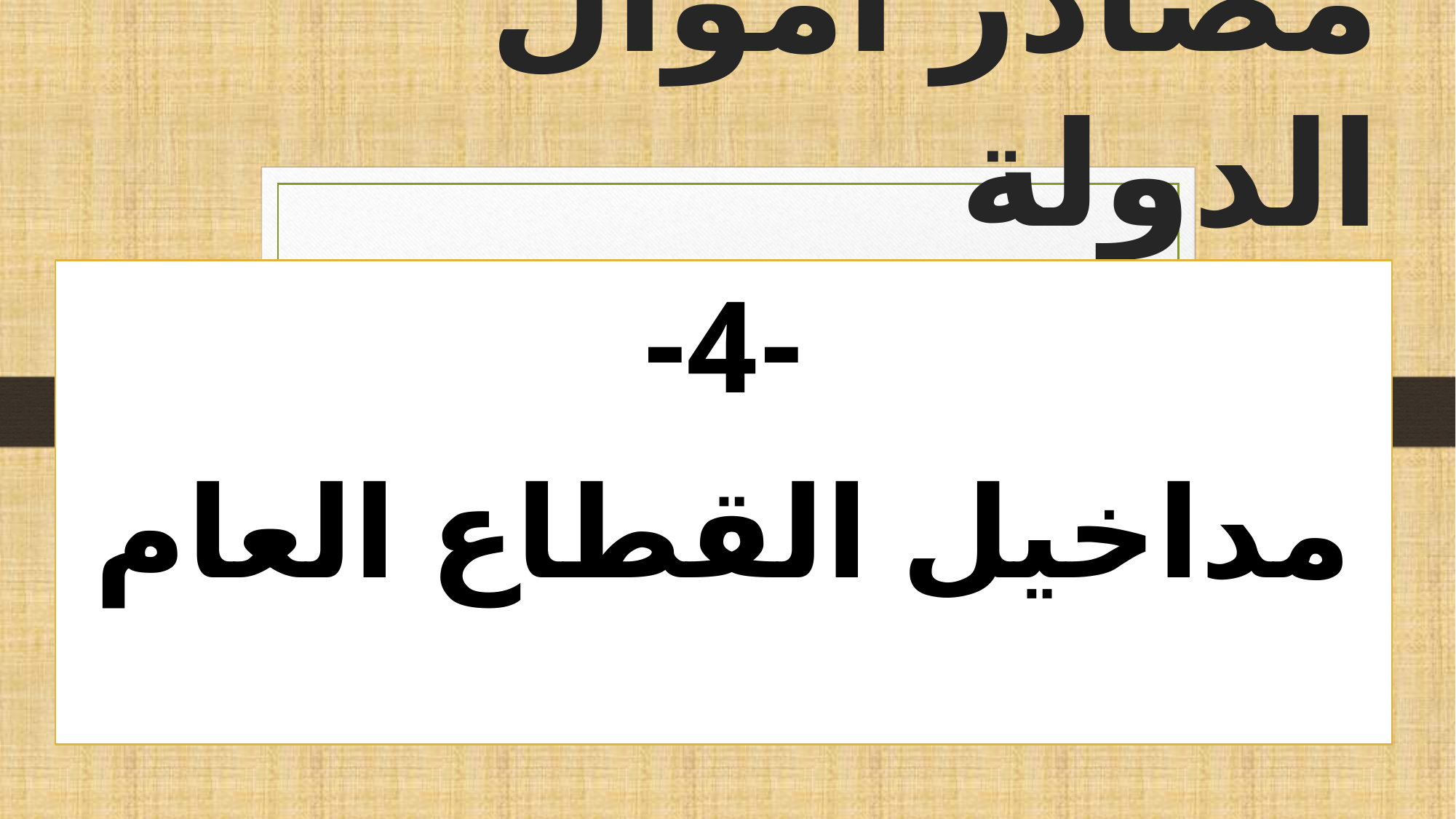

# مصادر أموال الدولة
-4-
مداخيل القطاع العام